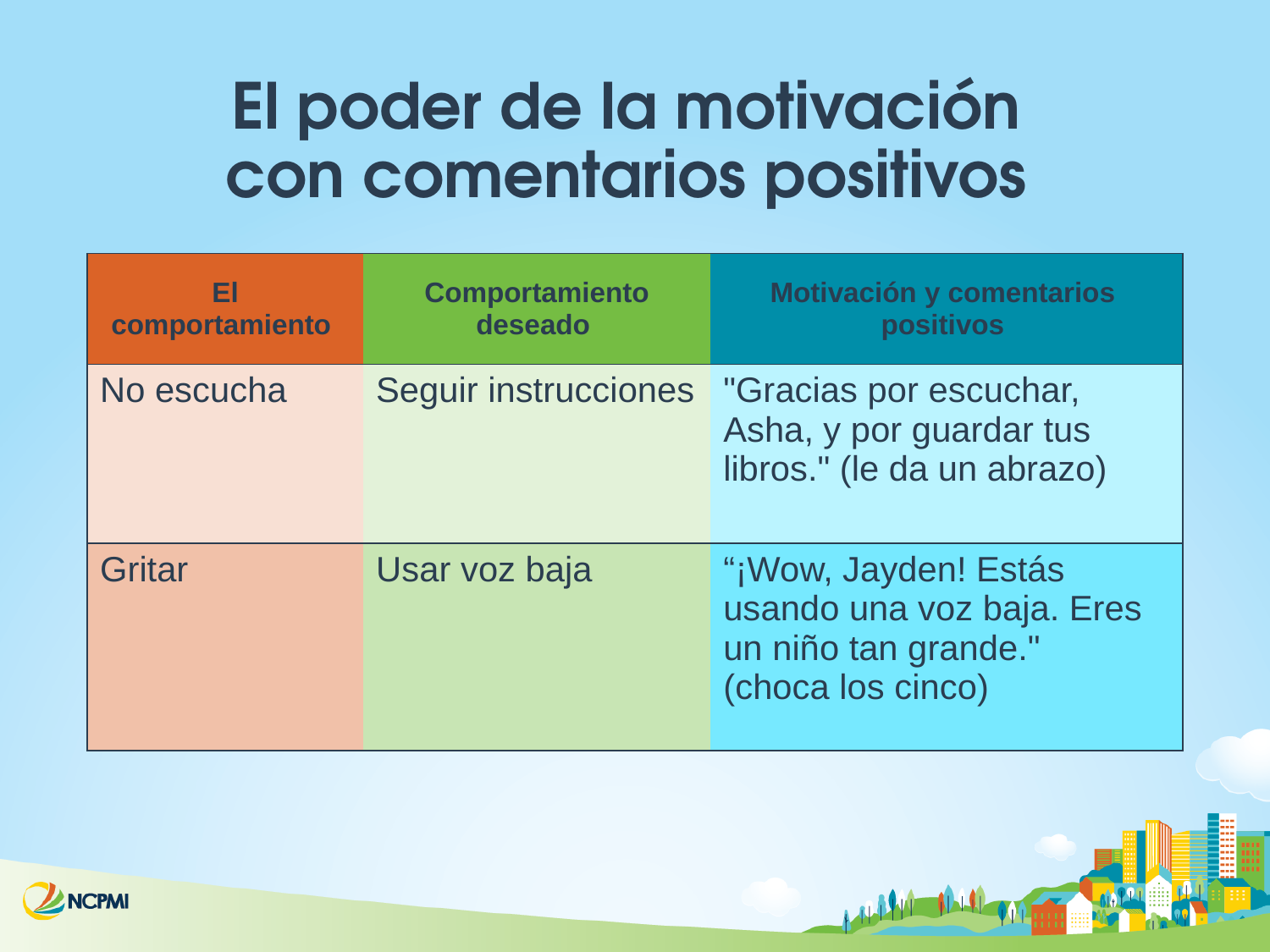

# El poder de la motivación con comentarios positivos
| El comportamiento | Comportamiento deseado | Motivación y comentarios positivos |
| --- | --- | --- |
| No escucha | Seguir instrucciones | "Gracias por escuchar, Asha, y por guardar tus libros." (le da un abrazo) |
| Gritar | Usar voz baja | “¡Wow, Jayden! Estás usando una voz baja. Eres un niño tan grande." (choca los cinco) |